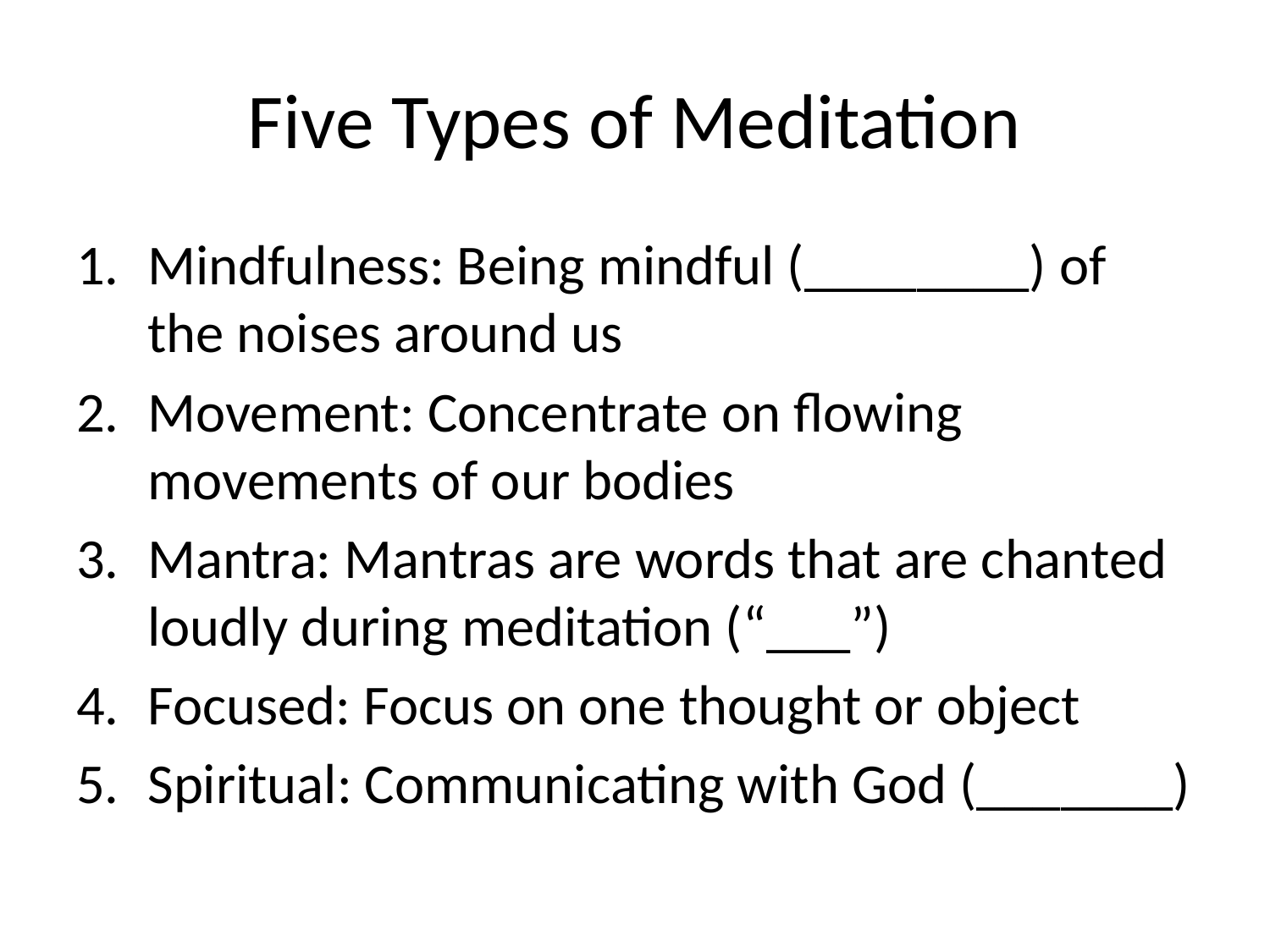

# Five Types of Meditation
Mindfulness: Being mindful (________) of the noises around us
Movement: Concentrate on flowing movements of our bodies
Mantra: Mantras are words that are chanted loudly during meditation (“___”)
Focused: Focus on one thought or object
Spiritual: Communicating with God (_______)